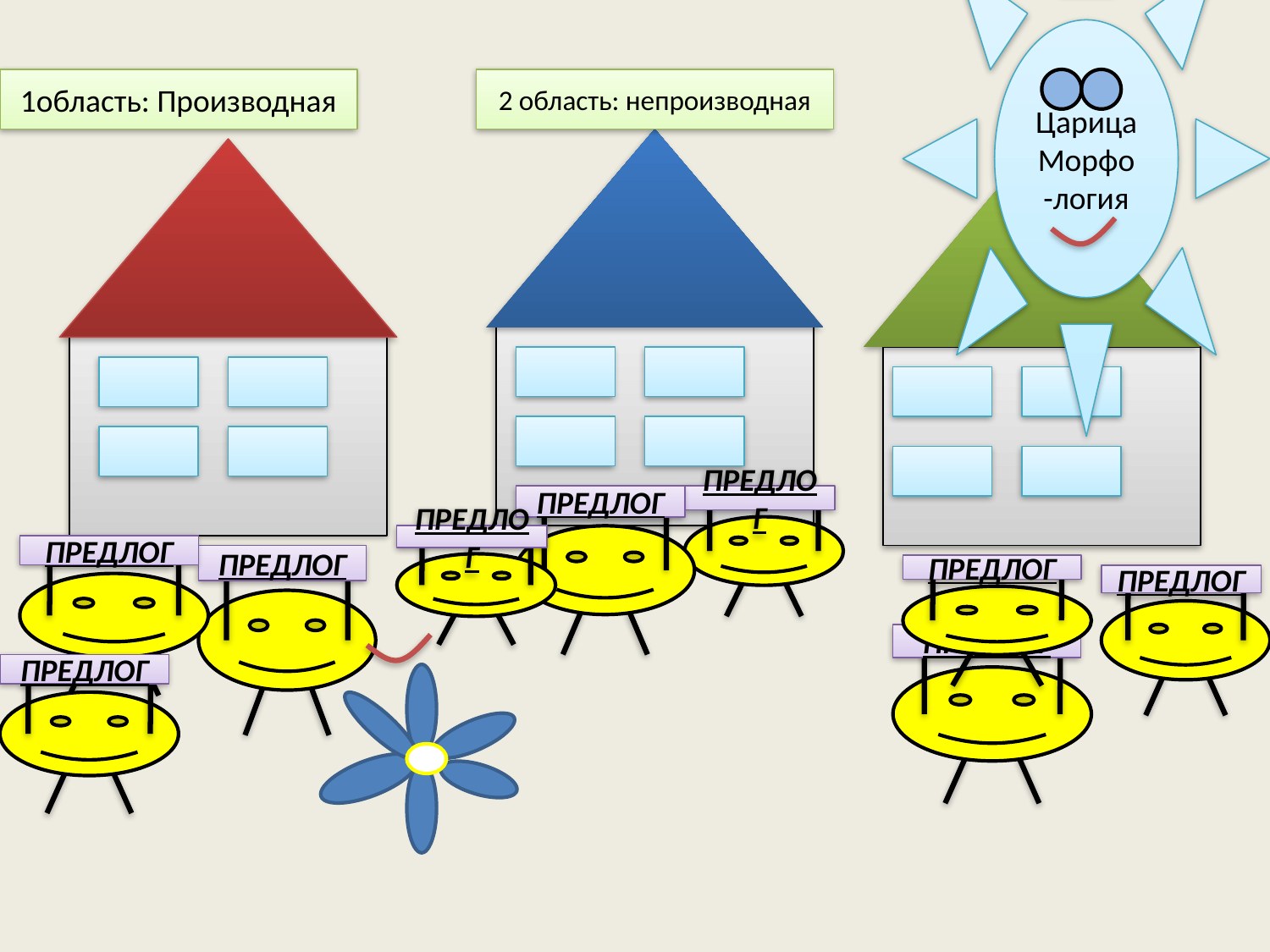

Царица
Морфо-логия

1область: Производная
2 область: непроизводная

ПРЕДЛОГ

ПРЕДЛОГ

ПРЕДЛОГ

ПРЕДЛОГ

ПРЕДЛОГ

ПРЕДЛОГ

ПРЕДЛОГ

ПРЕДЛОГ

ПРЕДЛОГ